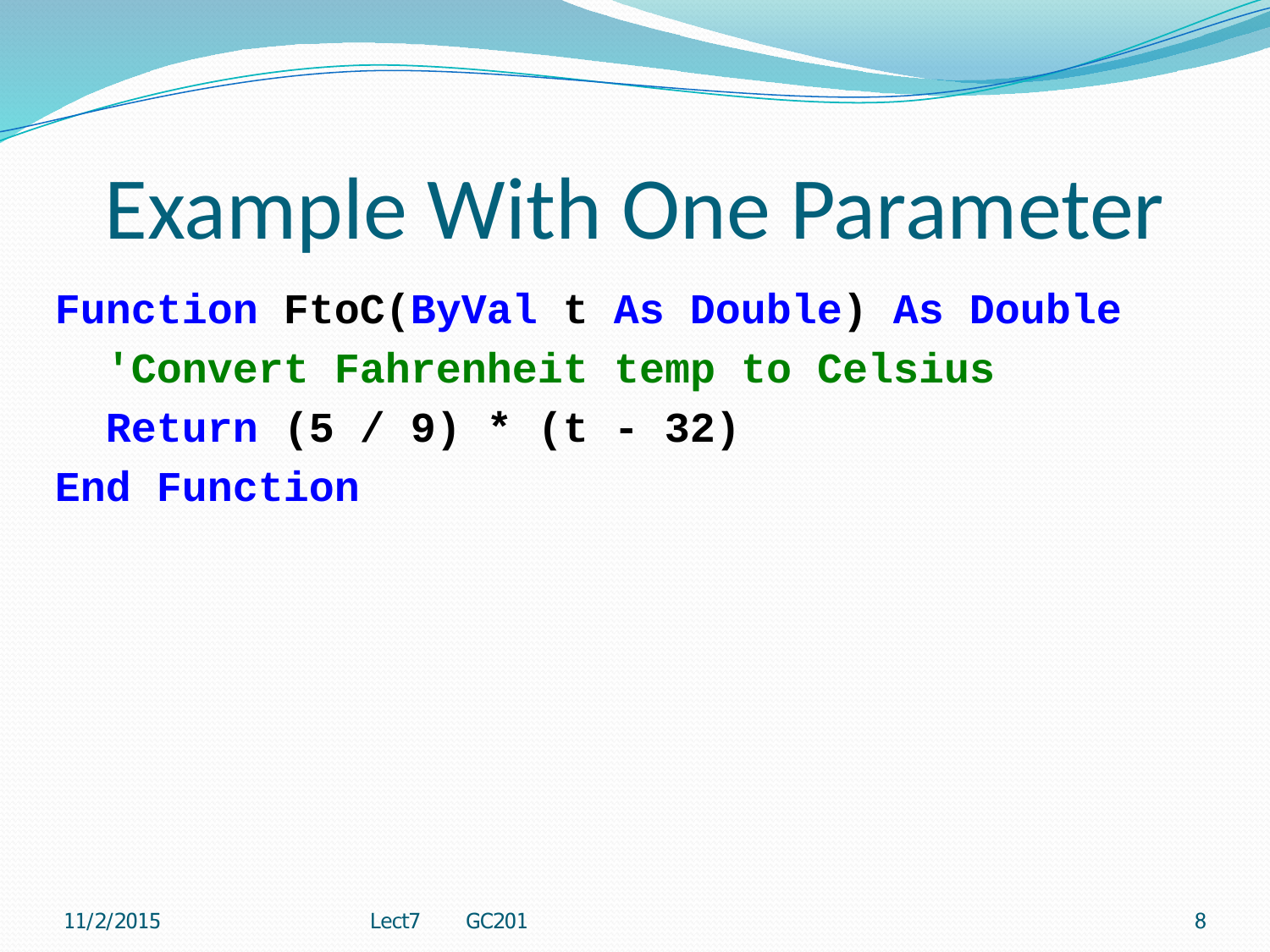

# Example With One Parameter
Function FtoC(ByVal t As Double) As Double
  'Convert Fahrenheit temp to Celsius
  Return (5 / 9) * (t - 32)
End Function
11/2/2015
Lect7       GC201
8